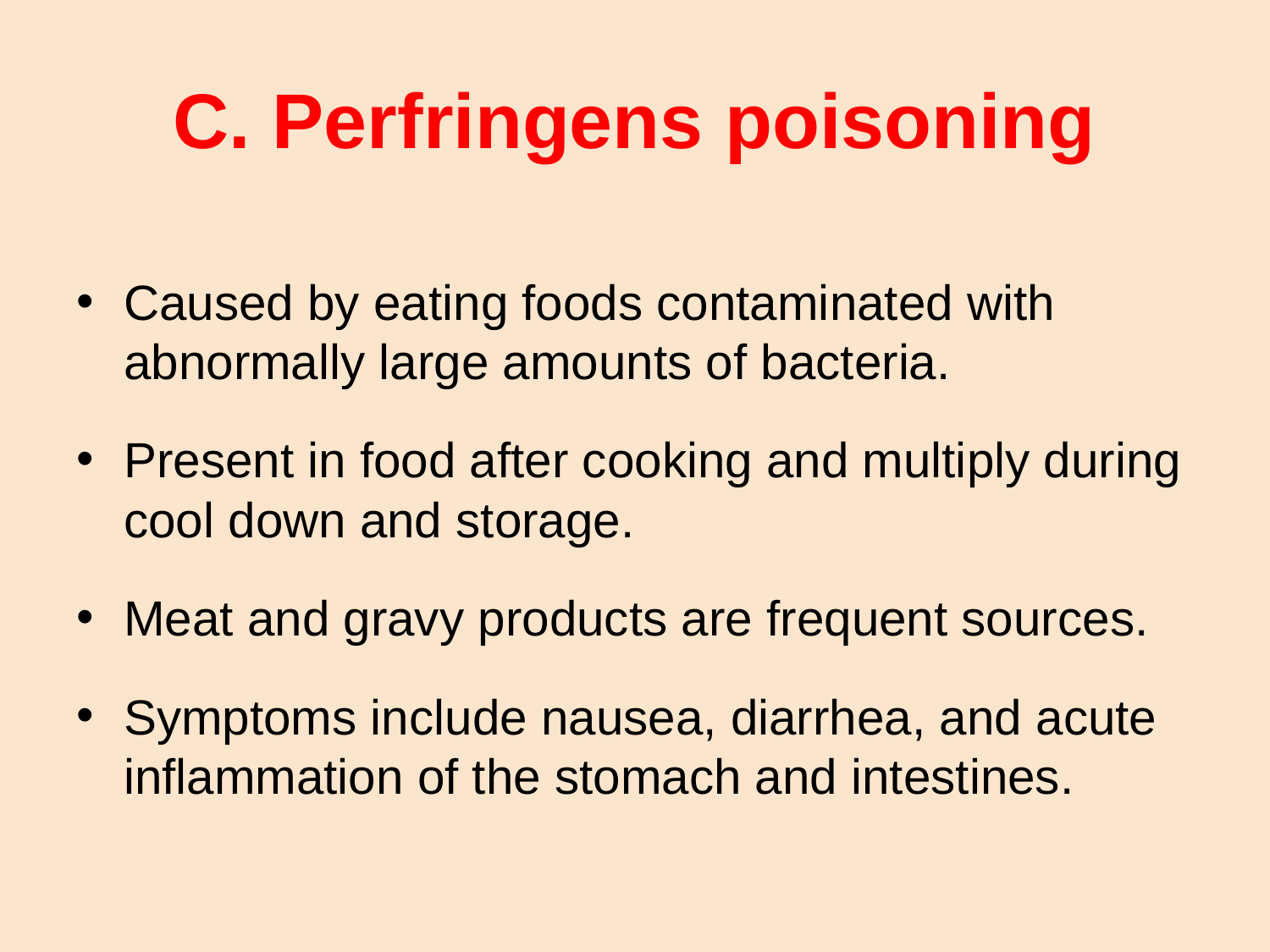

# C. Perfringens poisoning
Caused by eating foods contaminated with abnormally large amounts of bacteria.

Present in food after cooking and multiply during cool down and storage.

Meat and gravy products are frequent sources.

Symptoms include nausea, diarrhea, and acute inflammation of the stomach and intestines.